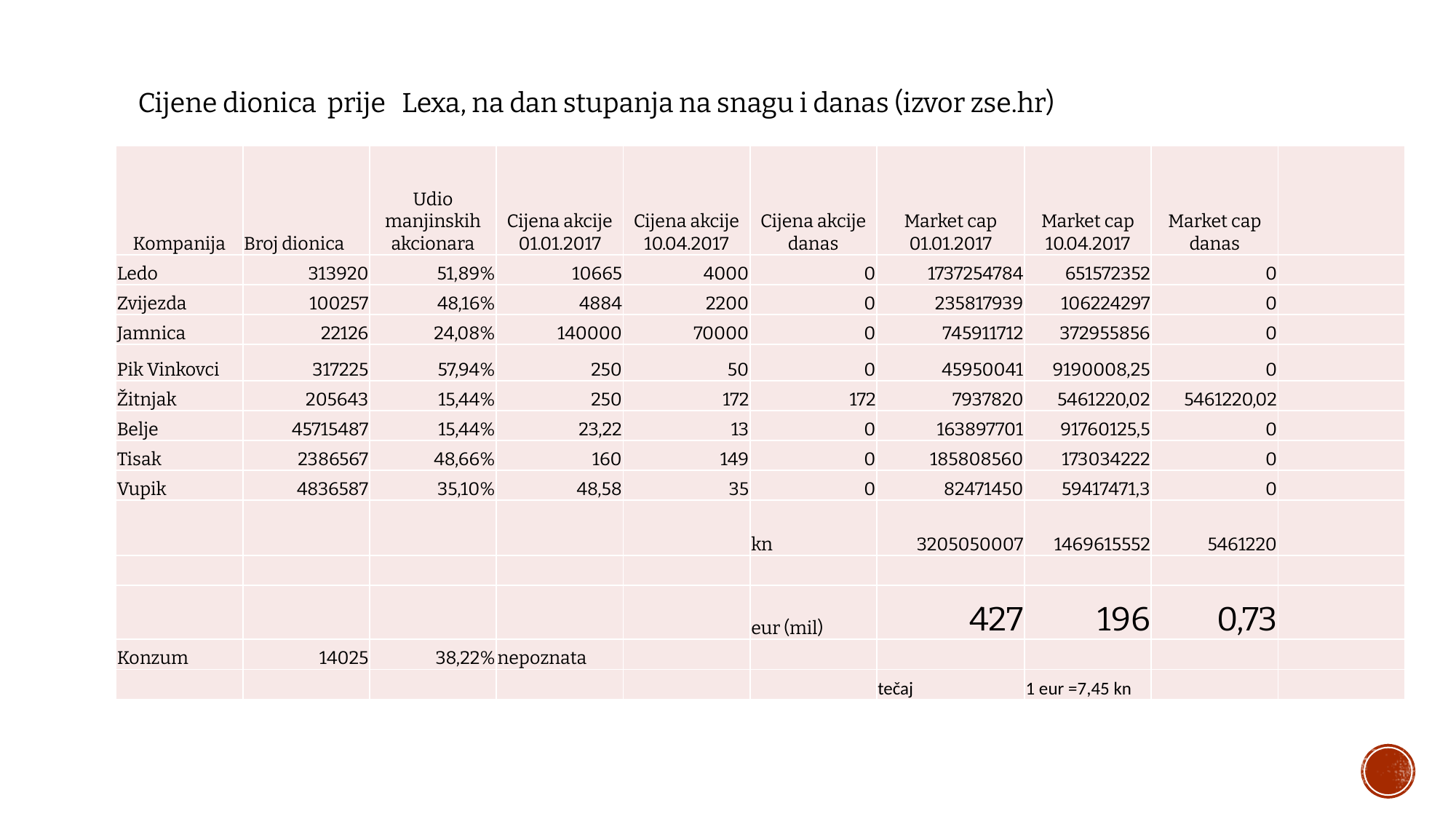

Cijene dionica  prije   Lexa, na dan stupanja na snagu i danas (izvor zse.hr)
| Kompanija | Broj dionica | Udio manjinskih akcionara | Cijena akcije 01.01.2017 | Cijena akcije 10.04.2017 | Cijena akcije danas | Market cap 01.01.2017 | Market cap 10.04.2017 | Market cap danas |  |
| --- | --- | --- | --- | --- | --- | --- | --- | --- | --- |
| Ledo | 313920 | 51,89% | 10665 | 4000 | 0 | 1737254784 | 651572352 | 0 |  |
| Zvijezda | 100257 | 48,16% | 4884 | 2200 | 0 | 235817939 | 106224297 | 0 |  |
| Jamnica | 22126 | 24,08% | 140000 | 70000 | 0 | 745911712 | 372955856 | 0 |  |
| Pik Vinkovci | 317225 | 57,94% | 250 | 50 | 0 | 45950041 | 9190008,25 | 0 |  |
| Žitnjak | 205643 | 15,44% | 250 | 172 | 172 | 7937820 | 5461220,02 | 5461220,02 |  |
| Belje | 45715487 | 15,44% | 23,22 | 13 | 0 | 163897701 | 91760125,5 | 0 |  |
| Tisak | 2386567 | 48,66% | 160 | 149 | 0 | 185808560 | 173034222 | 0 |  |
| Vupik | 4836587 | 35,10% | 48,58 | 35 | 0 | 82471450 | 59417471,3 | 0 |  |
|  |  |  |  |  | kn | 3205050007 | 1469615552 | 5461220 |  |
|  |  |  |  |  |  |  |  |  |  |
|  |  |  |  |  | eur (mil) | 427 | 196 | 0,73 |  |
| Konzum | 14025 | 38,22% | nepoznata |  |  |  |  |  |  |
|  |  |  |  |  |  | tečaj | 1 eur =7,45 kn |  |  |